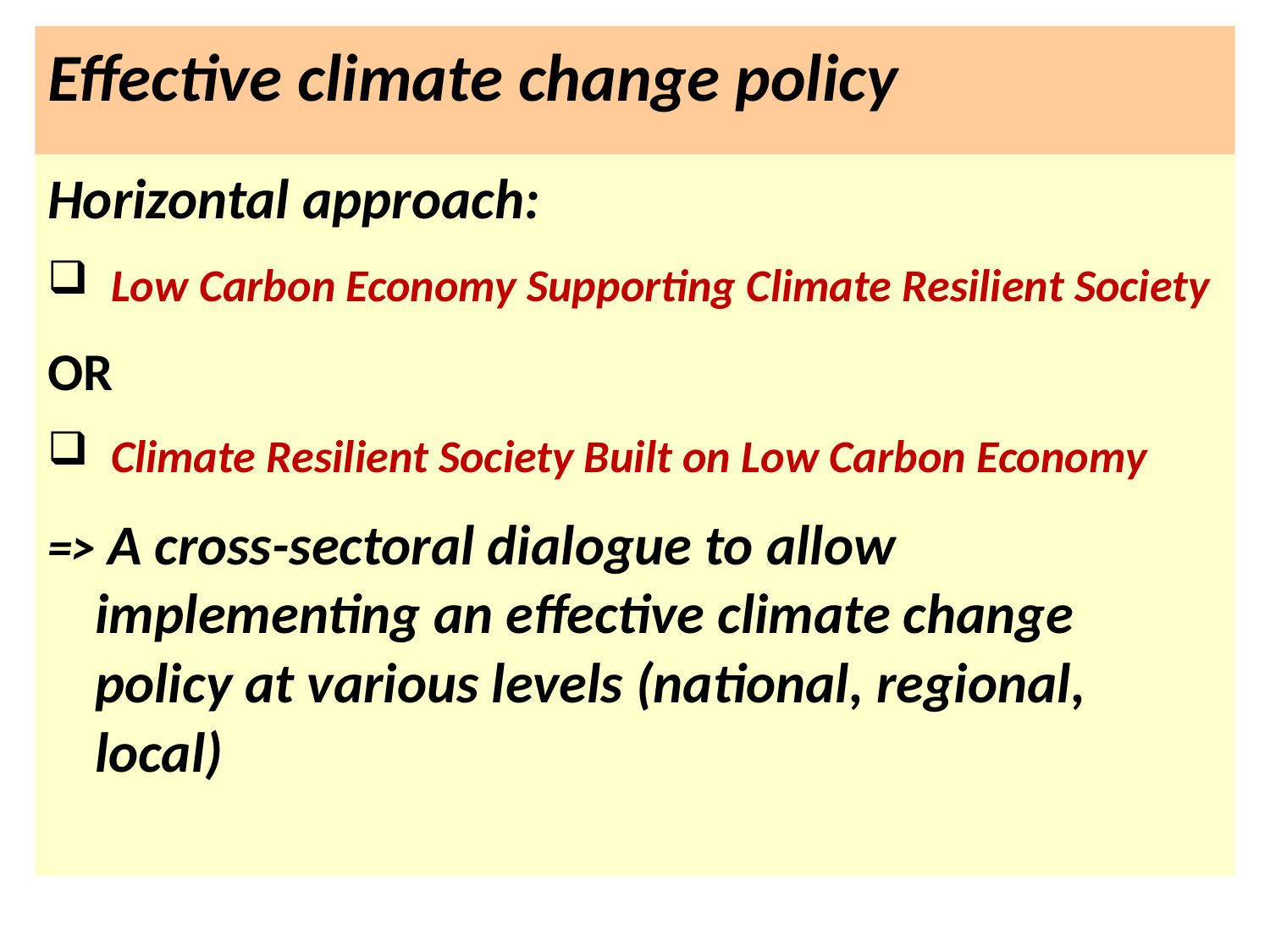

# Effective climate change policy
Horizontal approach:
Low Carbon Economy Supporting Climate Resilient Society
OR
Climate Resilient Society Built on Low Carbon Economy
=> A cross-sectoral dialogue to allow implementing an effective climate change policy at various levels (national, regional, local)